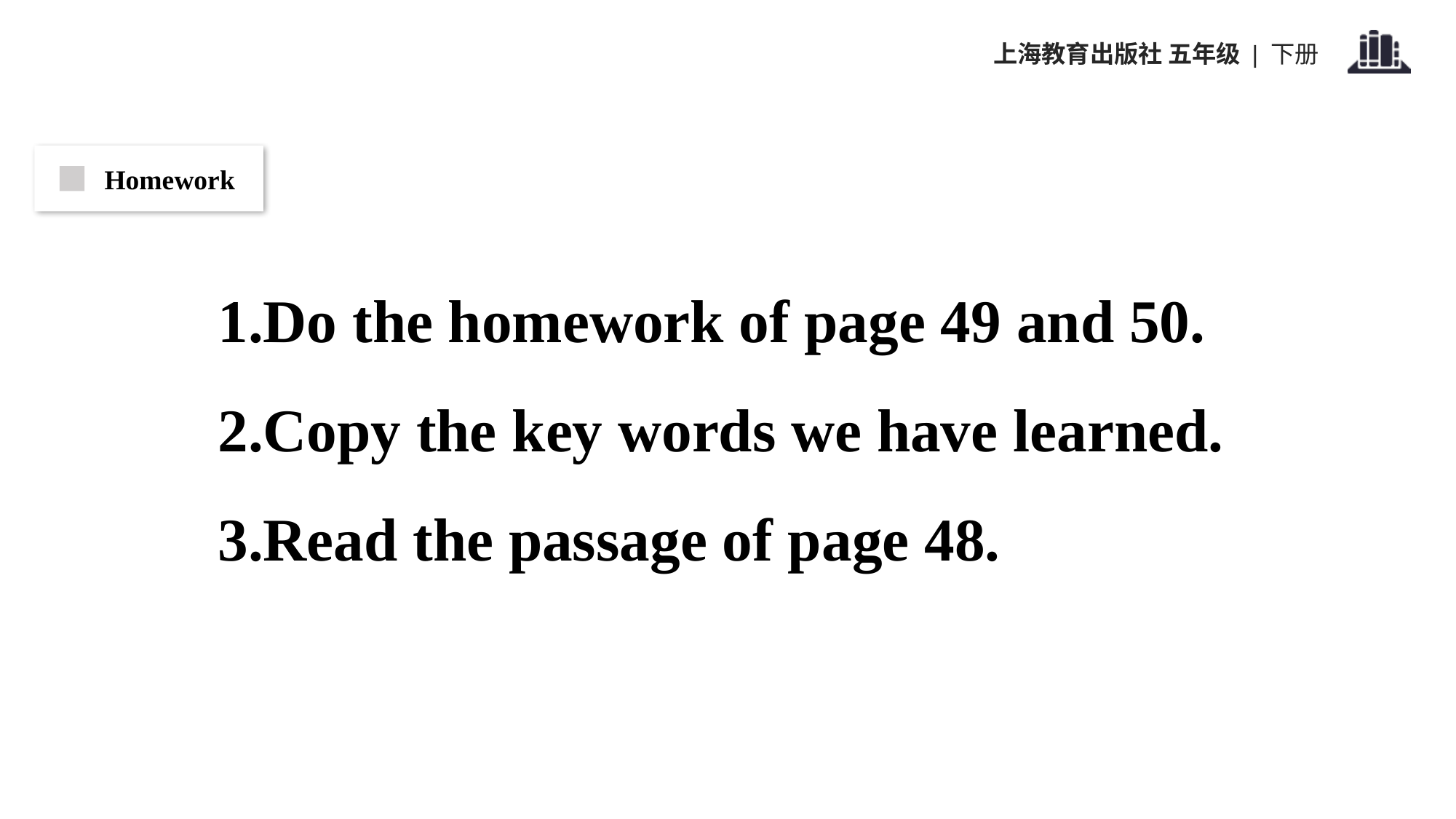

Homework

1.Do the homework of page 49 and 50.
2.Copy the key words we have learned.
3.Read the passage of page 48.